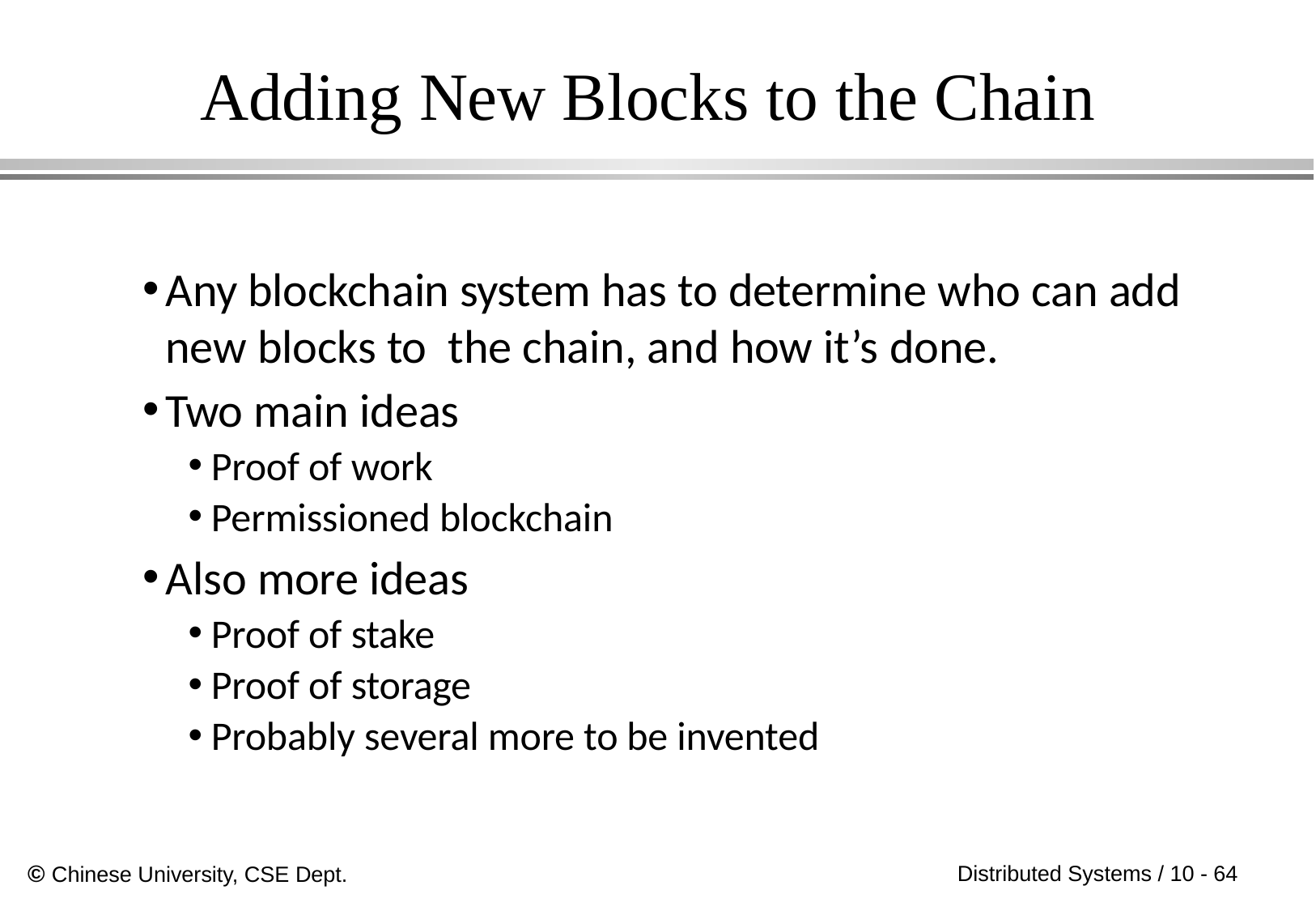

# Adding New Blocks to the Chain
Any blockchain system has to determine who can add new blocks to  the chain, and how it’s done.
Two main ideas
Proof of work
Permissioned blockchain
Also more ideas
Proof of stake
Proof of storage
Probably several more to be invented